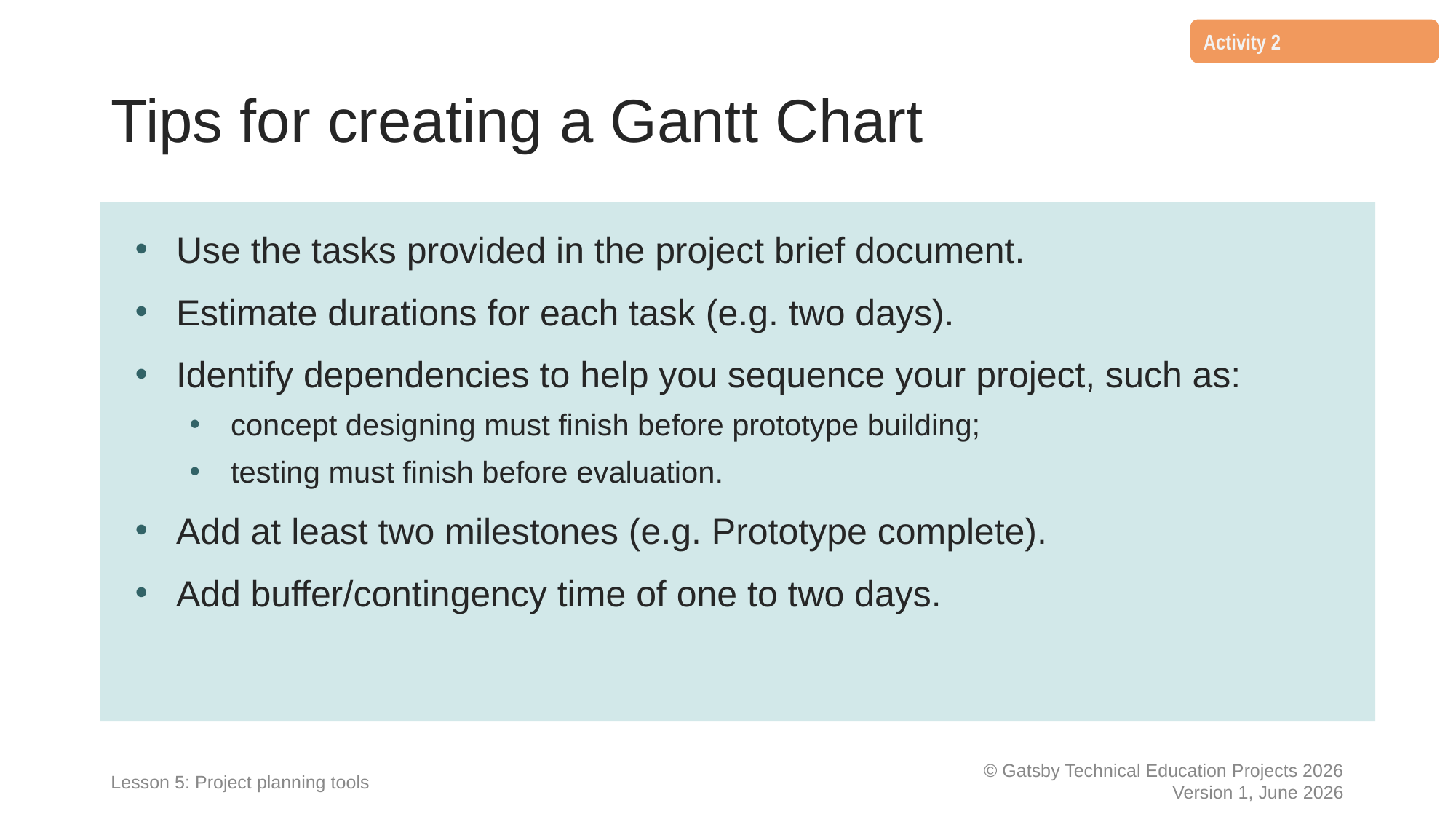

Activity 2
# Tips for creating a Gantt Chart
Use the tasks provided in the project brief document.
Estimate durations for each task (e.g. two days).
Identify dependencies to help you sequence your project, such as:
concept designing must finish before prototype building;
testing must finish before evaluation.
Add at least two milestones (e.g. Prototype complete).
Add buffer/contingency time of one to two days.

Lesson 5: Project planning tools